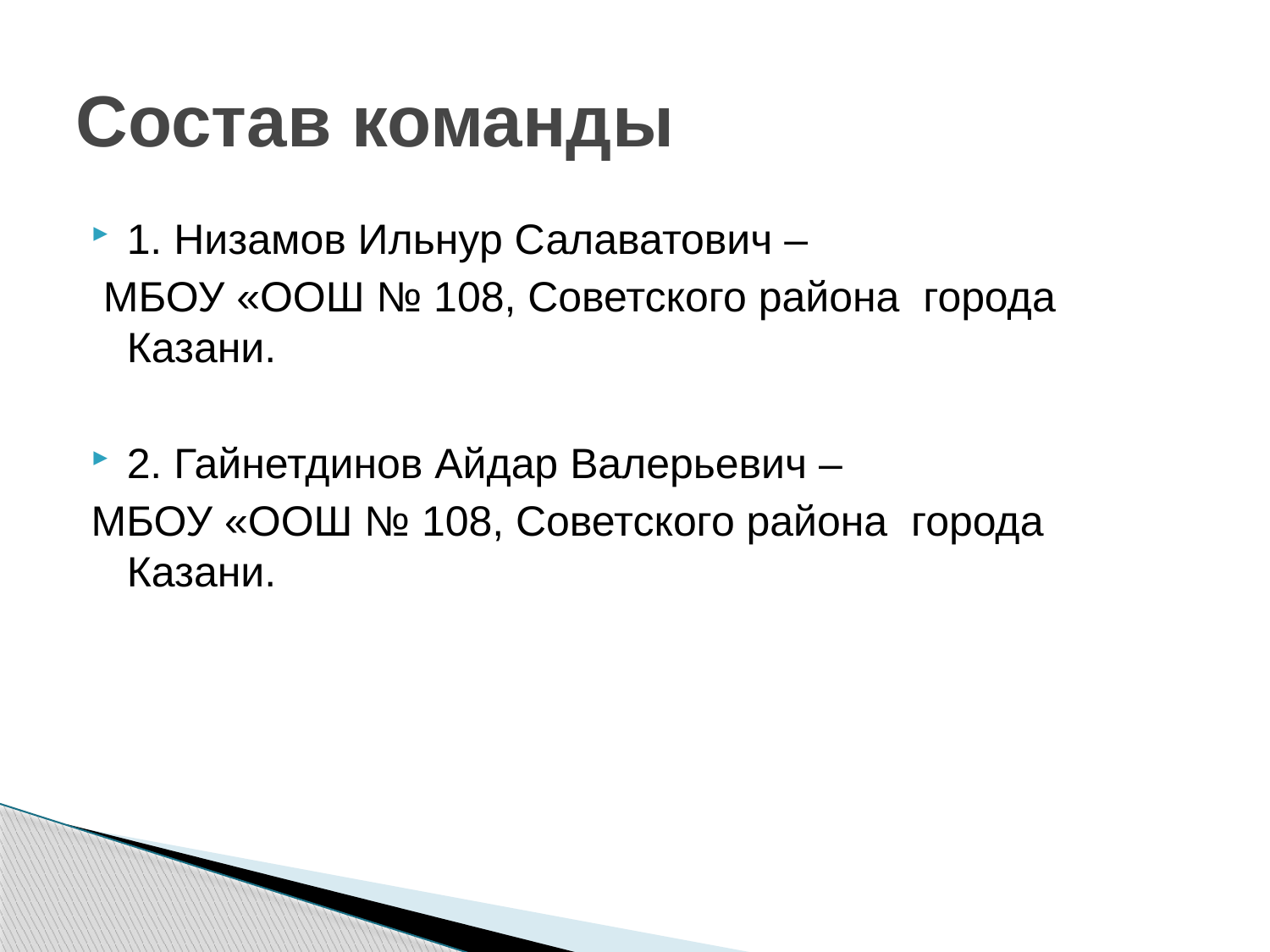

# Состав команды
1. Низамов Ильнур Салаватович –
 МБОУ «ООШ № 108, Советского района  города Казани.

2. Гайнетдинов Айдар Валерьевич –
МБОУ «ООШ № 108, Советского района  города Казани.